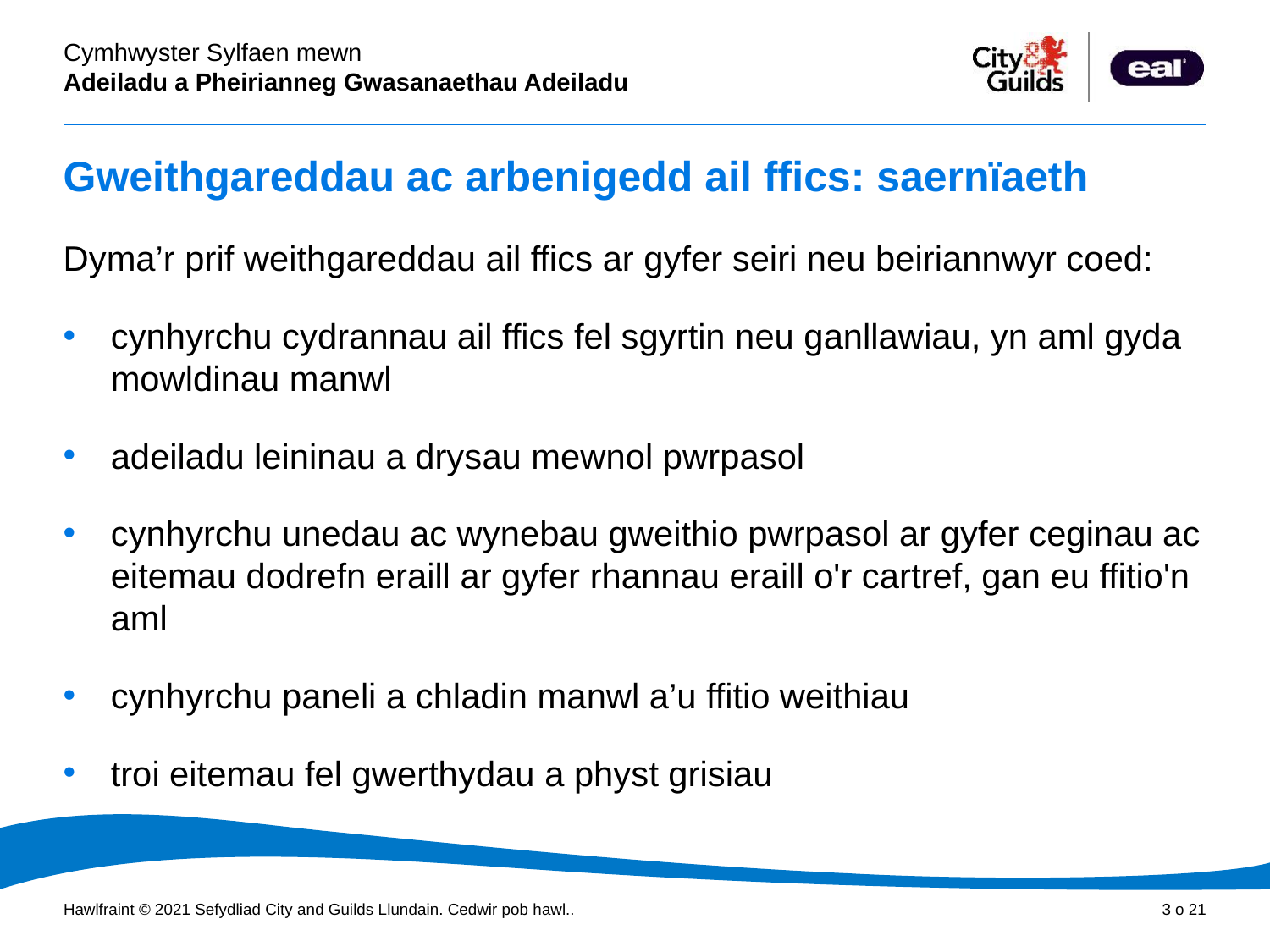

# Gweithgareddau ac arbenigedd ail ffics: saernïaeth
Dyma’r prif weithgareddau ail ffics ar gyfer seiri neu beiriannwyr coed:
cynhyrchu cydrannau ail ffics fel sgyrtin neu ganllawiau, yn aml gyda mowldinau manwl
adeiladu leininau a drysau mewnol pwrpasol
cynhyrchu unedau ac wynebau gweithio pwrpasol ar gyfer ceginau ac eitemau dodrefn eraill ar gyfer rhannau eraill o'r cartref, gan eu ffitio'n aml
cynhyrchu paneli a chladin manwl a’u ffitio weithiau
troi eitemau fel gwerthydau a physt grisiau